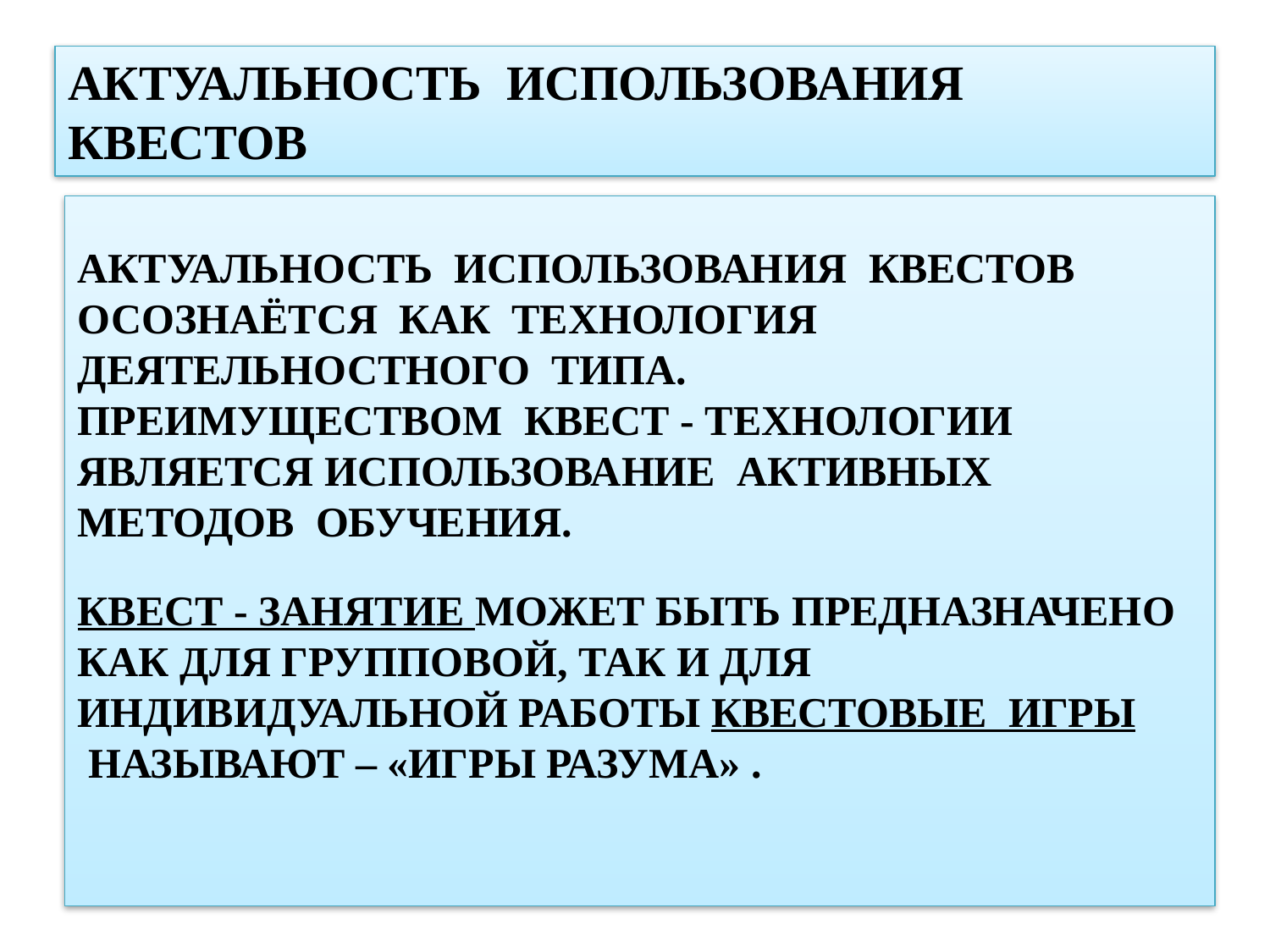

Актуальность  использования  квестов
# Актуальность  использования  квестов  осознаётся  как  технология  деятельностного  типа. Преимуществом  квест - технологии  является использование  активных  методов  обучения. Квест - занятие может быть предназначено как для групповой, так и для индивидуальной работы Квестовые  игры  называют – «игры разума» .